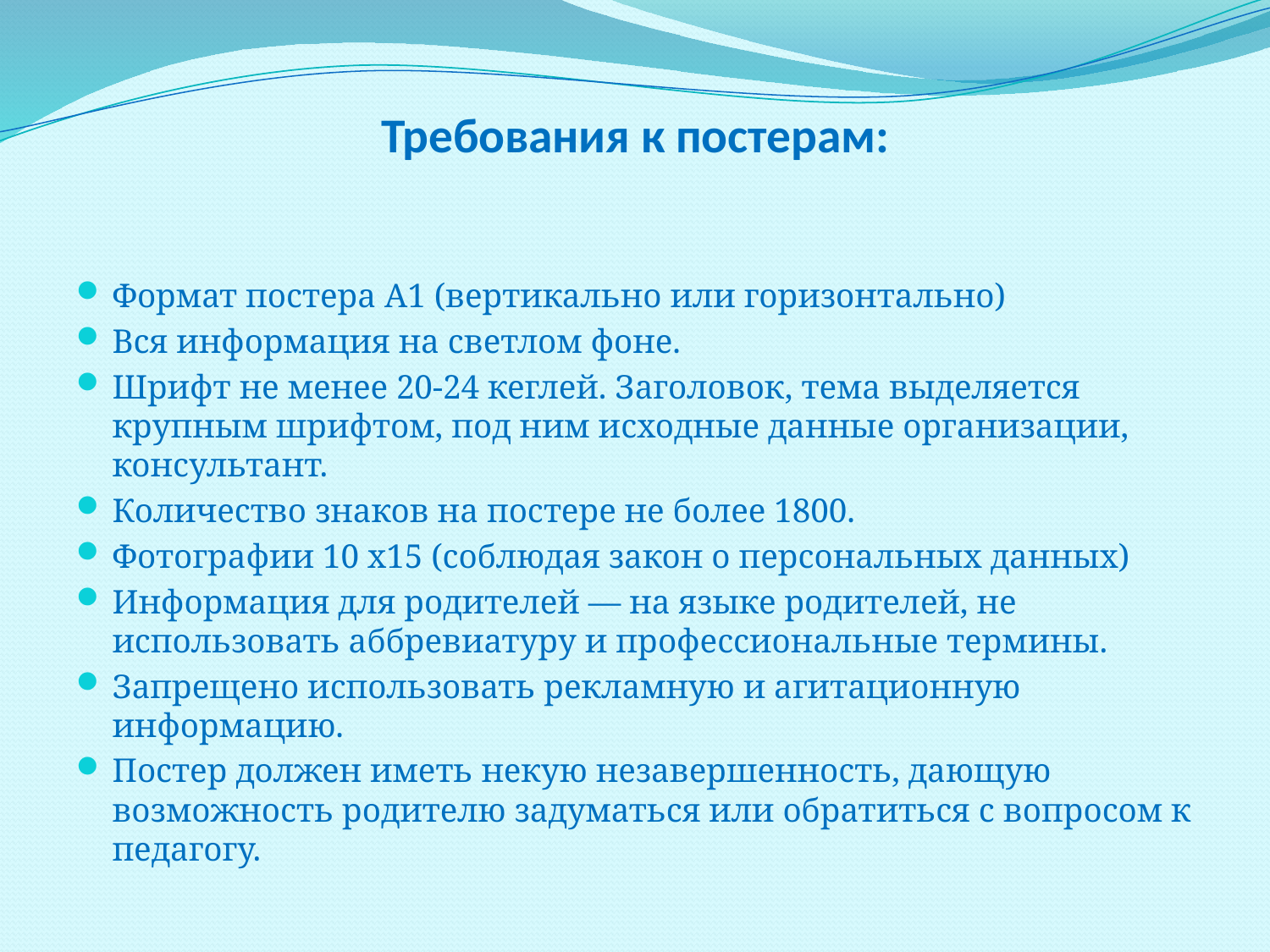

# Требования к постерам:
Формат постера А1 (вертикально или горизонтально)
Вся информация на светлом фоне.
Шрифт не менее 20-24 кеглей. Заголовок, тема выделяется крупным шрифтом, под ним исходные данные организации, консультант.
Количество знаков на постере не более 1800.
Фотографии 10 х15 (соблюдая закон о персональных данных)
Информация для родителей — на языке родителей, не использовать аббревиатуру и профессиональные термины.
Запрещено использовать рекламную и агитационную информацию.
Постер должен иметь некую незавершенность, дающую возможность родителю задуматься или обратиться с вопросом к педагогу.